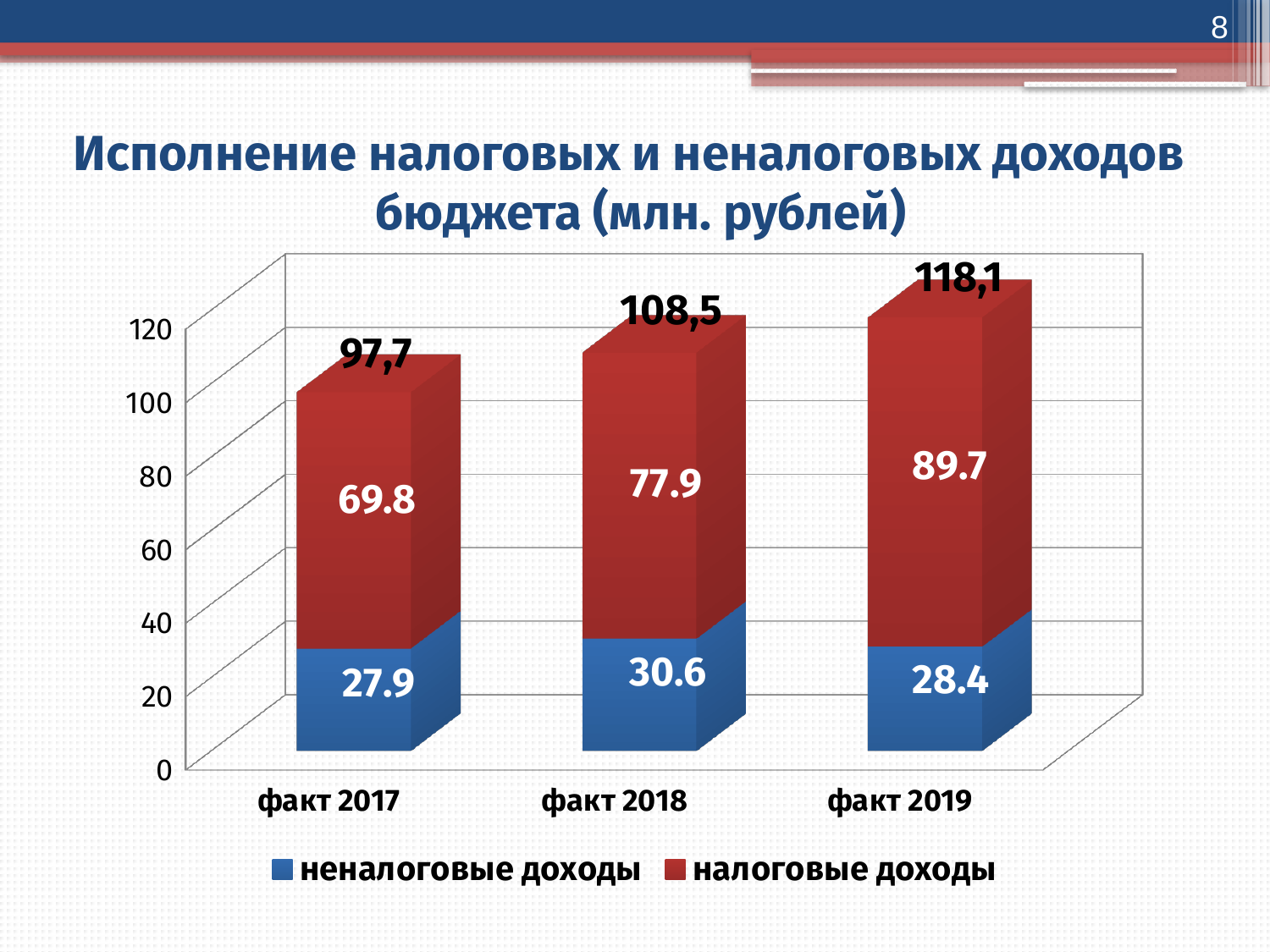

8
# Исполнение налоговых и неналоговых доходов бюджета (млн. рублей)

[unsupported chart]

118,1

108,5
97,7